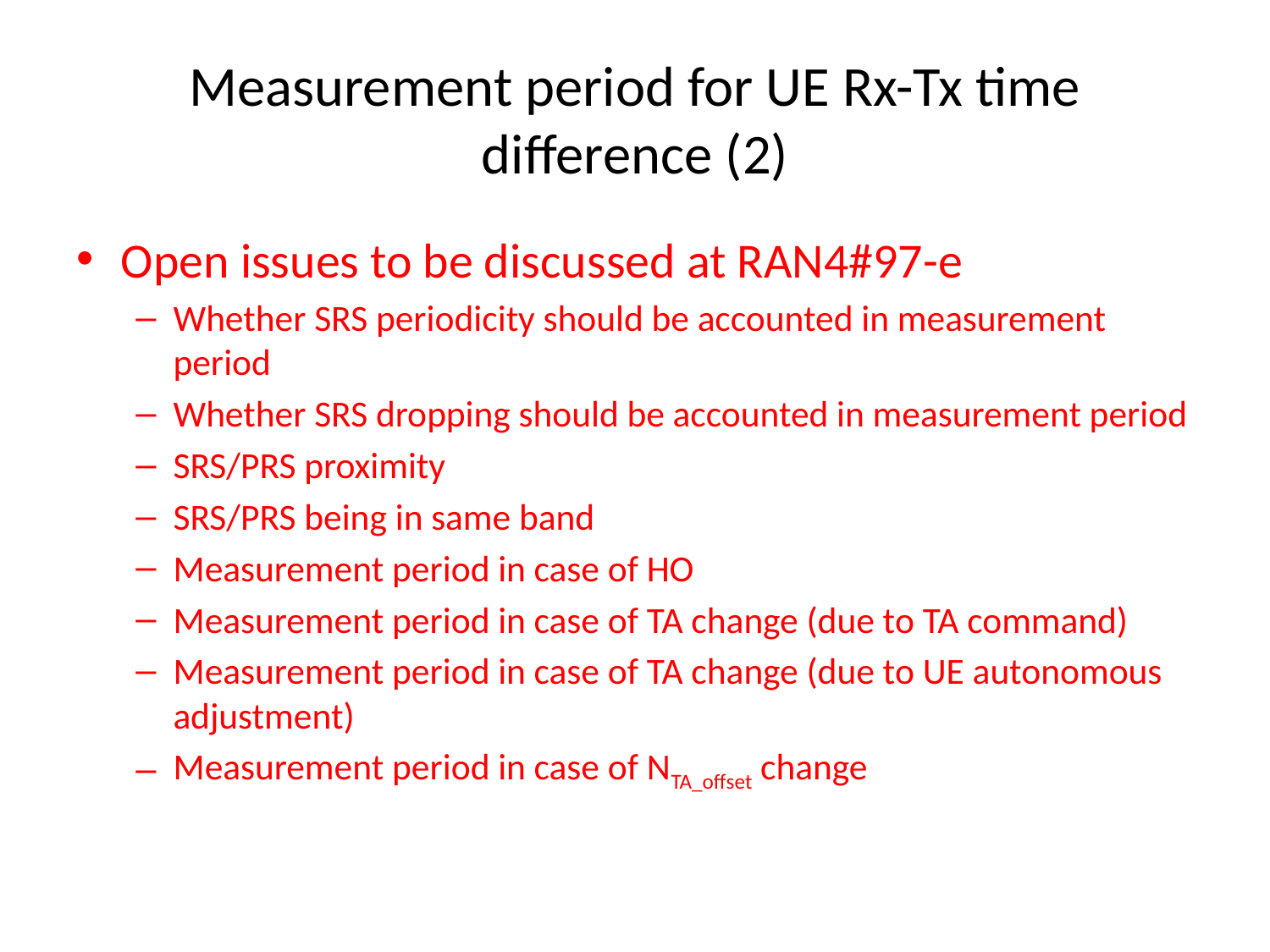

# Measurement period for UE Rx-Tx time difference (2)
Open issues to be discussed at RAN4#97-e
Whether SRS periodicity should be accounted in measurement period
Whether SRS dropping should be accounted in measurement period
SRS/PRS proximity
SRS/PRS being in same band
Measurement period in case of HO
Measurement period in case of TA change (due to TA command)
Measurement period in case of TA change (due to UE autonomous adjustment)
Measurement period in case of NTA_offset change